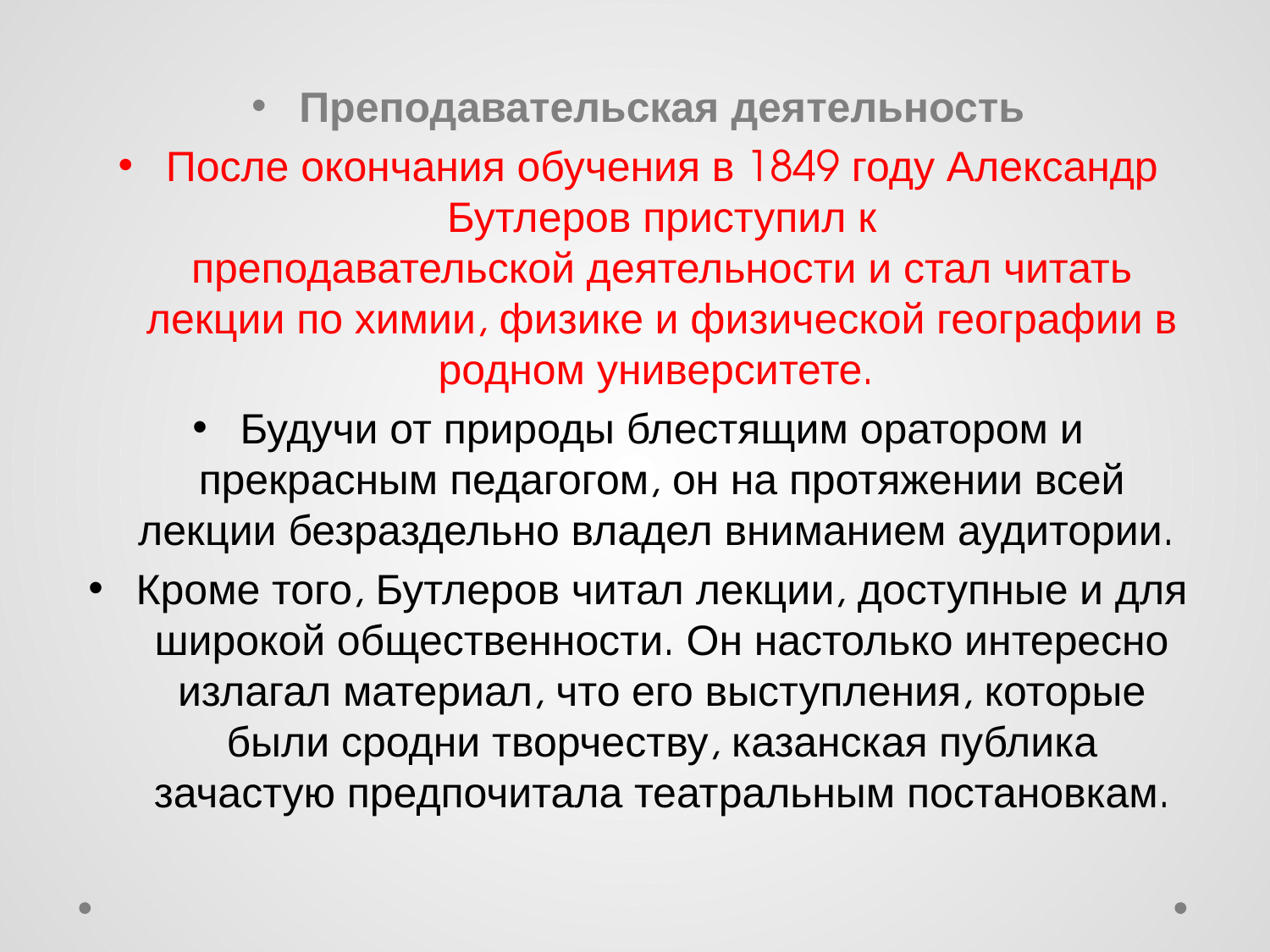

#
Преподавательская деятельность
После окончания обучения в 1849 году Александр Бутлеров приступил к преподавательской деятельности и стал читать лекции по химии, физике и физической географии в родном университете.
Будучи от природы блестящим оратором и прекрасным педагогом, он на протяжении всей лекции безраздельно владел вниманием аудитории.
Кроме того, Бутлеров читал лекции, доступные и для широкой общественности. Он настолько интересно излагал материал, что его выступления, которые были сродни творчеству, казанская публика зачастую предпочитала театральным постановкам.